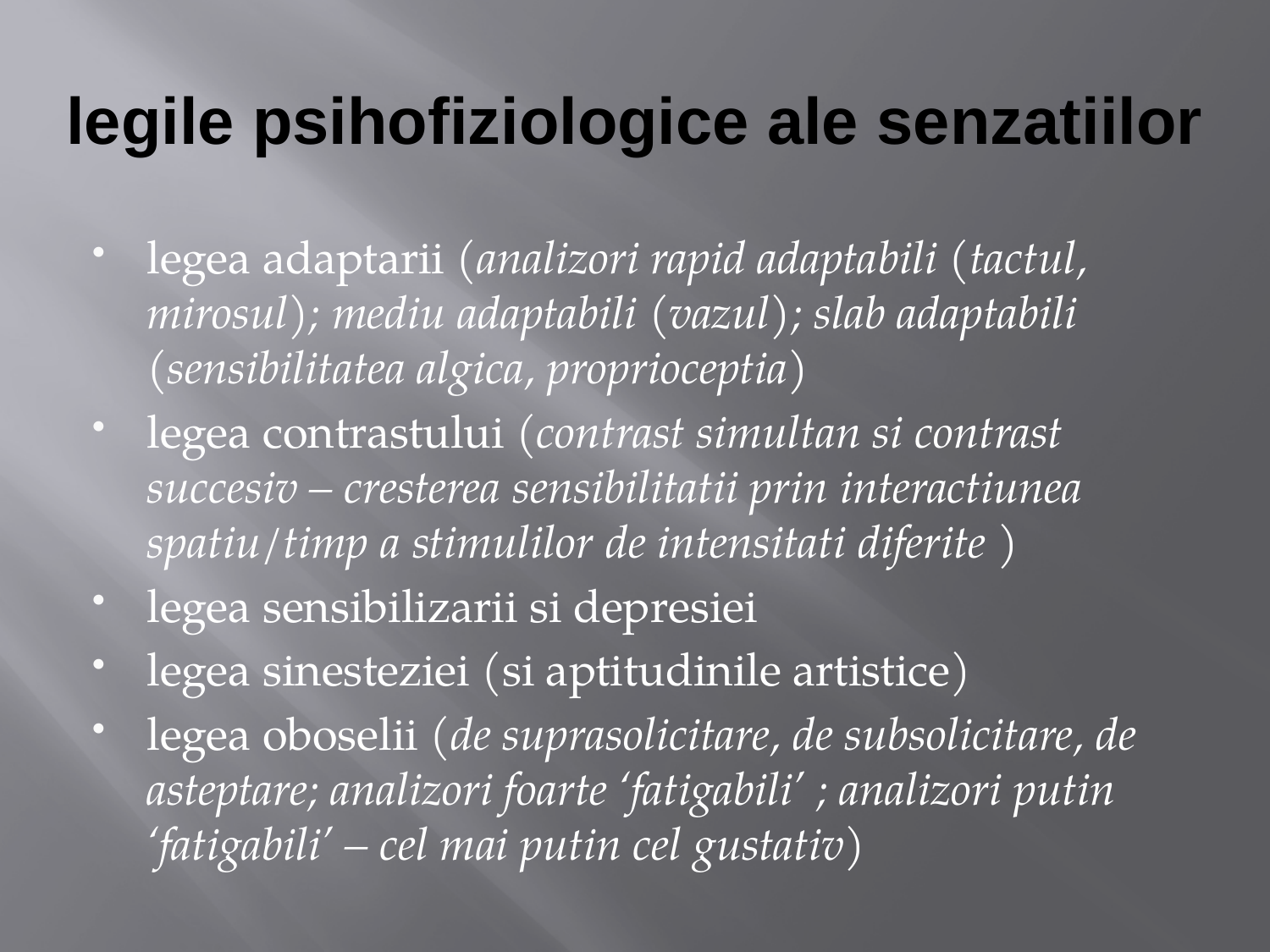

# legile psihofiziologice ale senzatiilor
legea adaptarii (analizori rapid adaptabili (tactul, mirosul); mediu adaptabili (vazul); slab adaptabili (sensibilitatea algica, proprioceptia)
legea contrastului (contrast simultan si contrast succesiv – cresterea sensibilitatii prin interactiunea spatiu/timp a stimulilor de intensitati diferite )
legea sensibilizarii si depresiei
legea sinesteziei (si aptitudinile artistice)
legea oboselii (de suprasolicitare, de subsolicitare, de asteptare; analizori foarte ‘fatigabili’ ; analizori putin ‘fatigabili’ – cel mai putin cel gustativ)